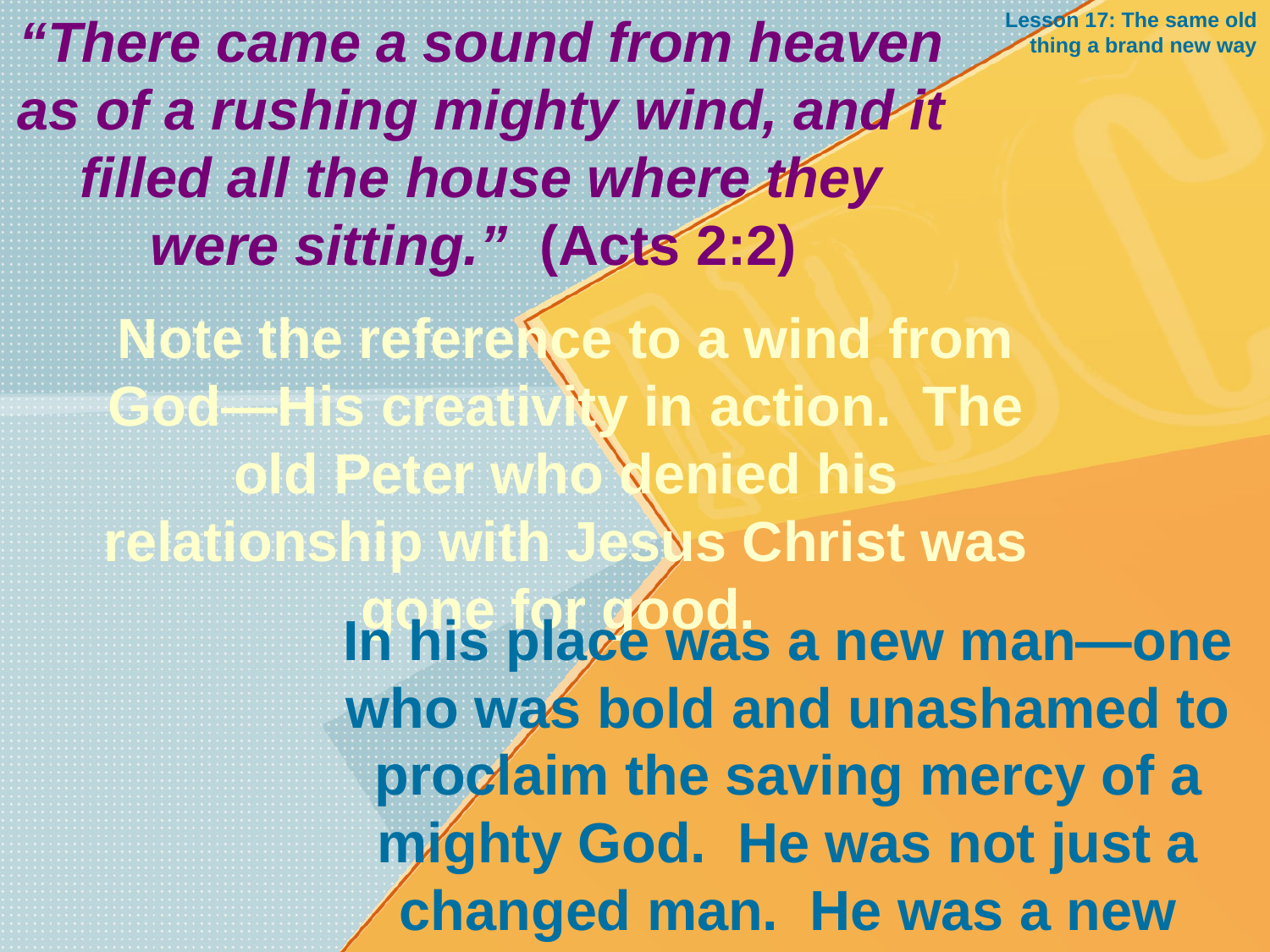

“There came a sound from heaven as of a rushing mighty wind, and it filled all the house where they were sitting.”  (Acts 2:2)
Lesson 17: The same old thing a brand new way
Note the reference to a wind from God—His creativity in action.  The old Peter who denied his relationship with Jesus Christ was gone for good.
In his place was a new man—one who was bold and unashamed to proclaim the saving mercy of a mighty God.  He was not just a changed man.  He was a new creation.